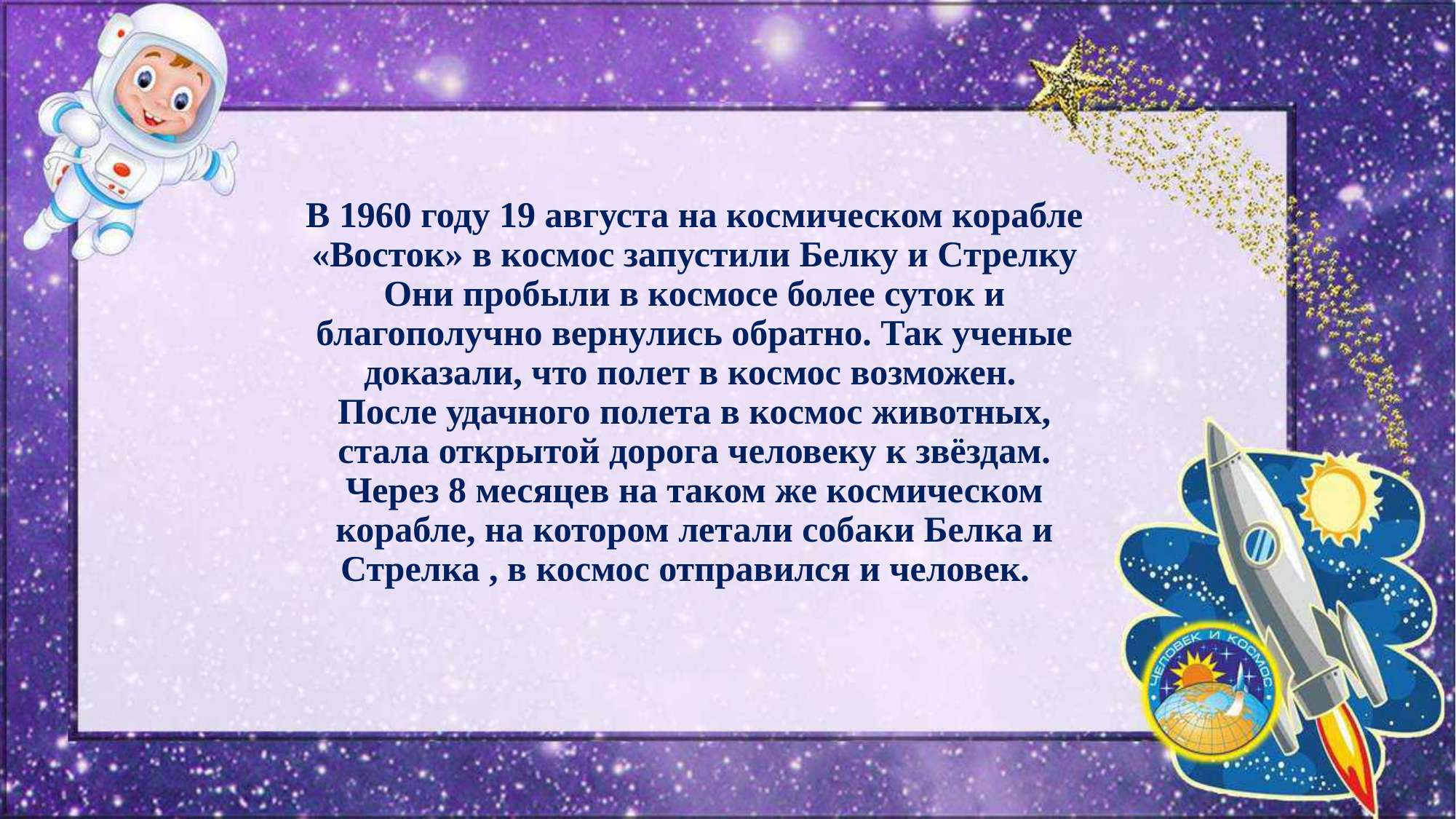

# В 1960 году 19 августа на космическом корабле «Восток» в космос запустили Белку и Стрелку Они пробыли в космосе более суток и благополучно вернулись обратно. Так ученые доказали, что полет в космос возможен. После удачного полета в космос животных, стала открытой дорога человеку к звёздам. Через 8 месяцев на таком же космическом корабле, на котором летали собаки Белка и Стрелка , в космос отправился и человек.